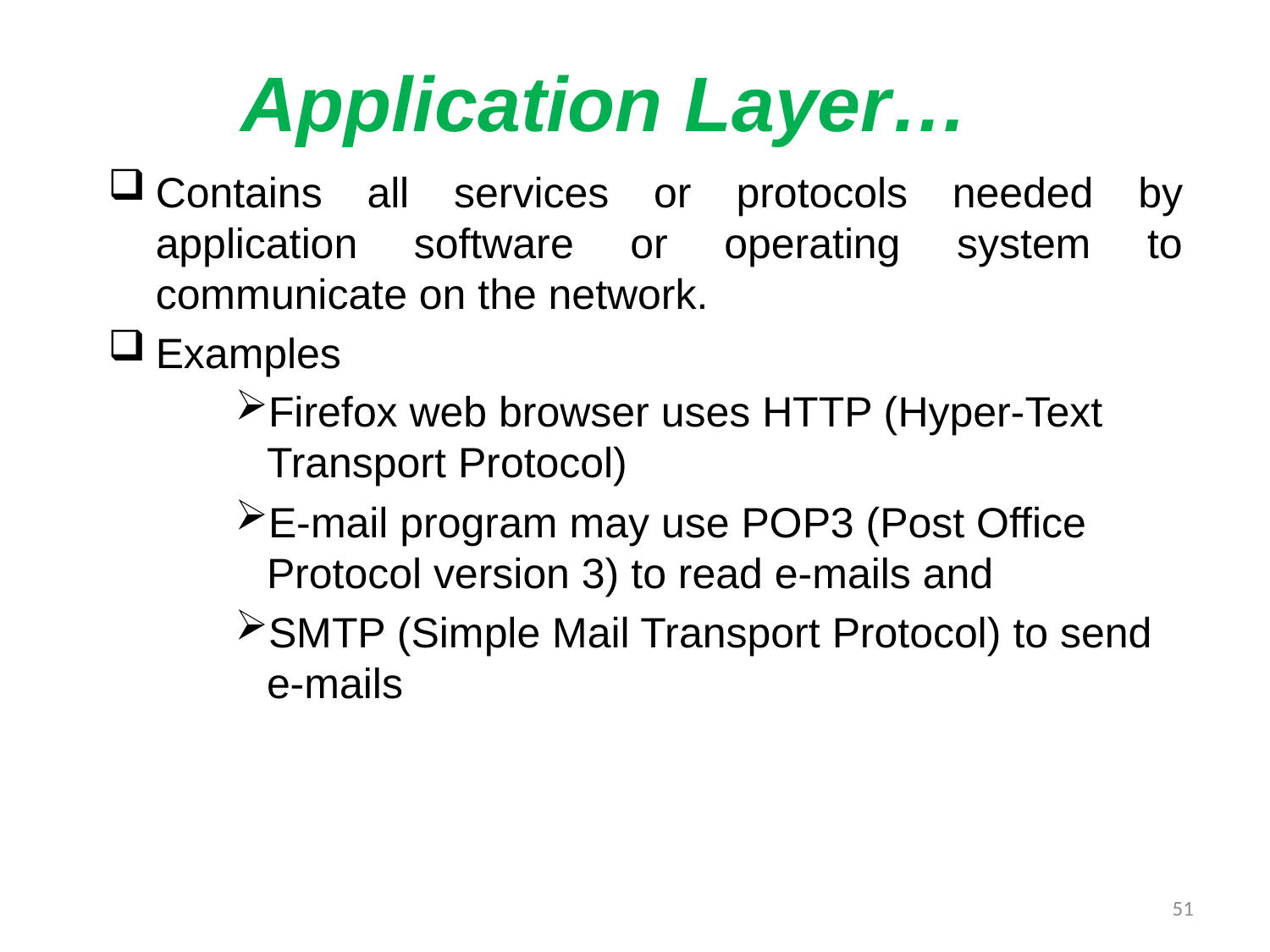

# Application Layer…
Contains all services or protocols needed by application software or operating system to communicate on the network.
Examples
Firefox web browser uses HTTP (Hyper-Text Transport Protocol)
E-mail program may use POP3 (Post Office Protocol version 3) to read e-mails and
SMTP (Simple Mail Transport Protocol) to send e-mails

51